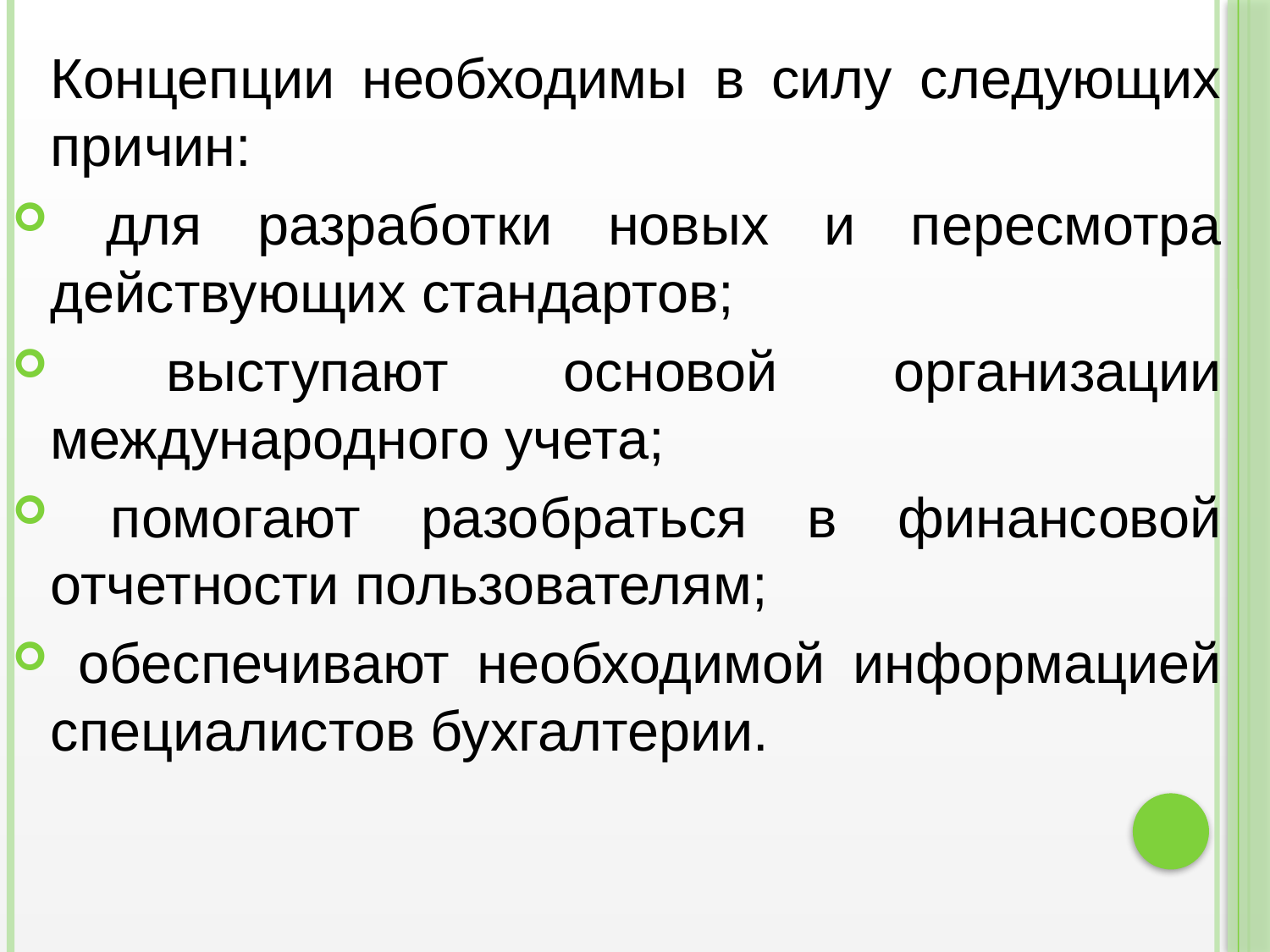

Концепции необходимы в силу следующих причин:
 для разработки новых и пересмотра действующих стандартов;
 выступают основой организации международного учета;
 помогают разобраться в финансовой отчетности пользователям;
 обеспечивают необходимой информацией специалистов бухгалтерии.